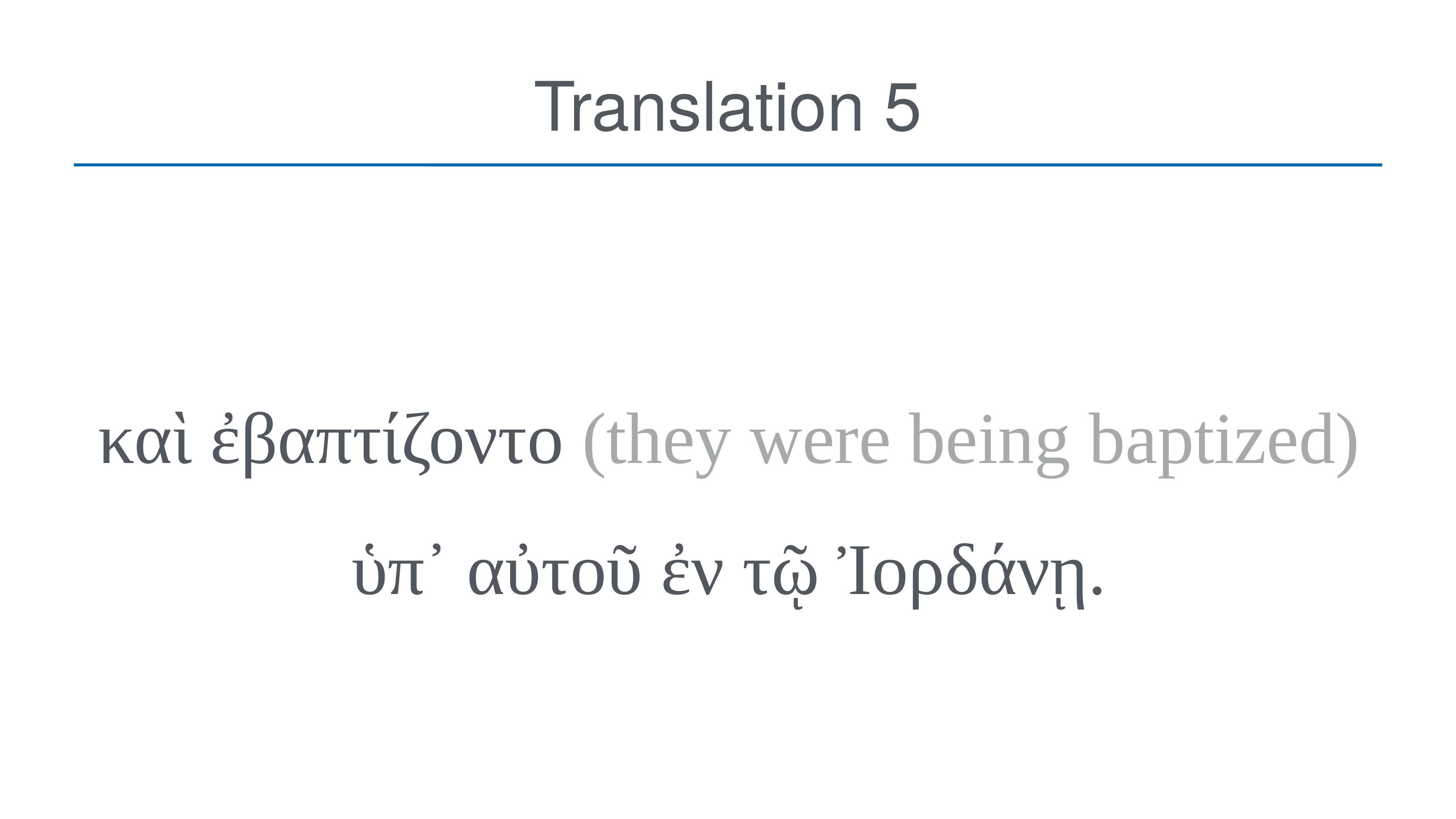

# Translation 5
καὶ ἐβαπτίζοντο (they were being baptized) ὑπ᾽ αὐτοῦ ἐν τῷ Ἰορδάνῃ.